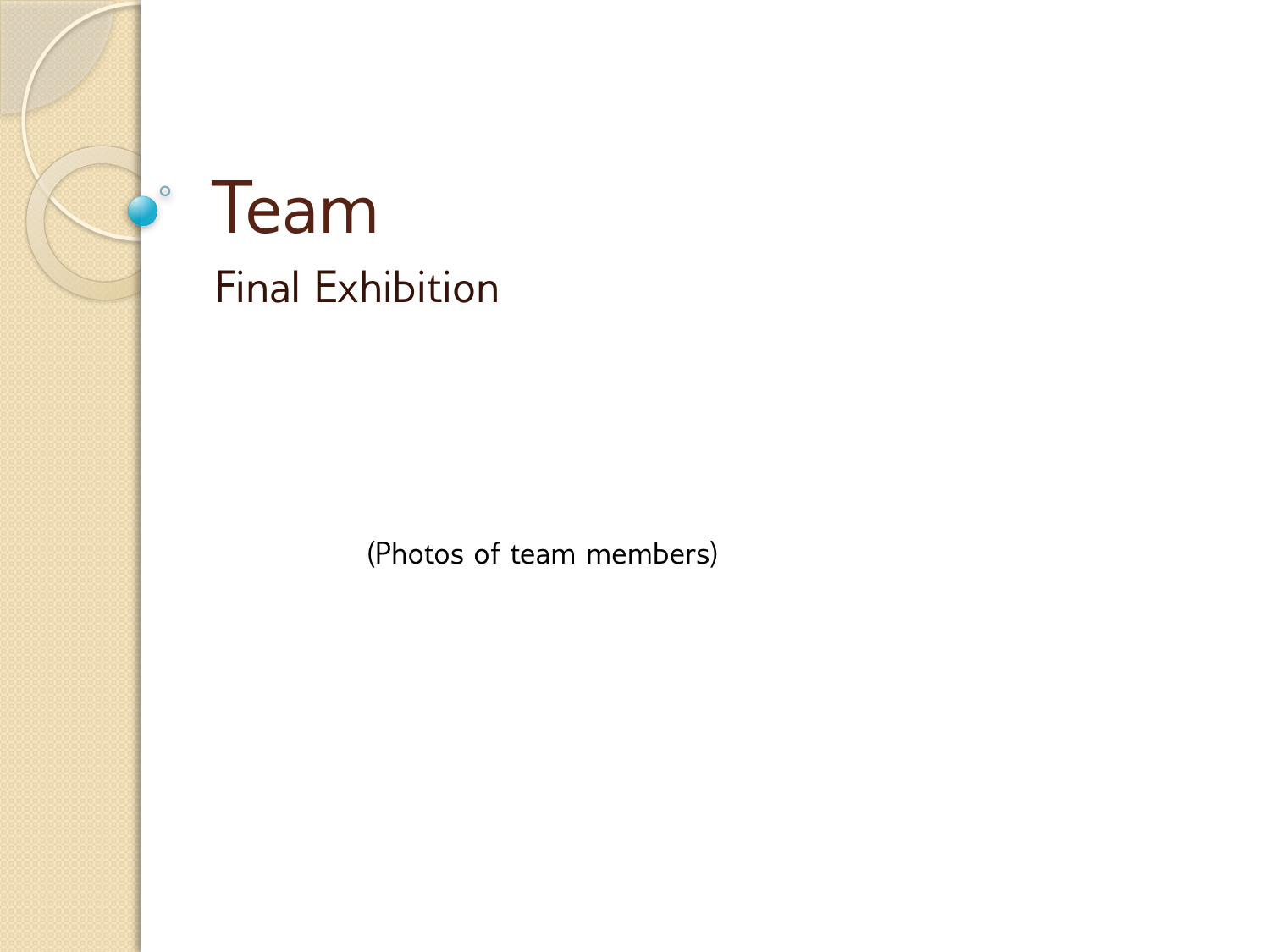

# Team
Final Exhibition
(Photos of team members)